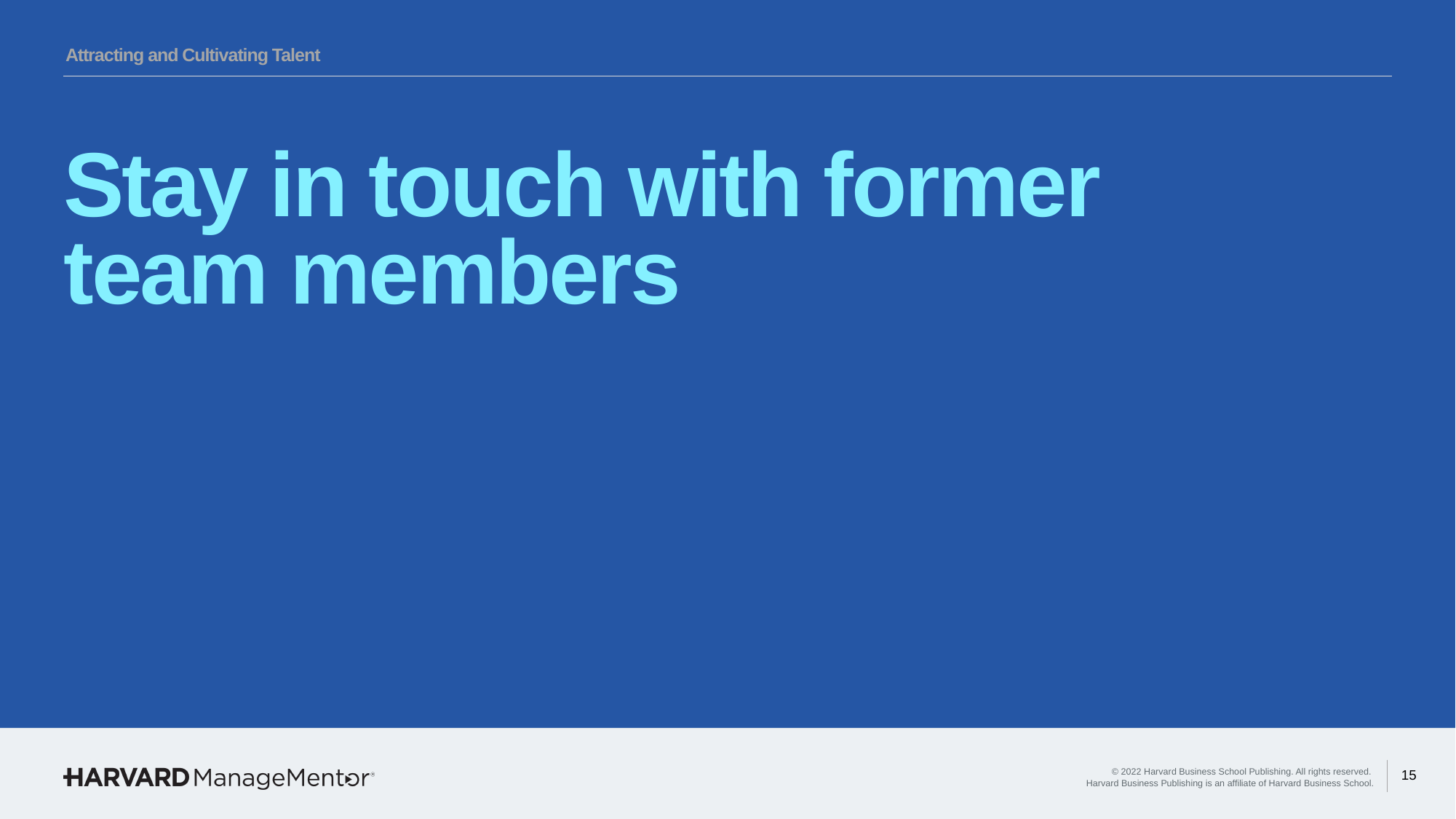

Attracting and Cultivating Talent

Stay in touch with former team members